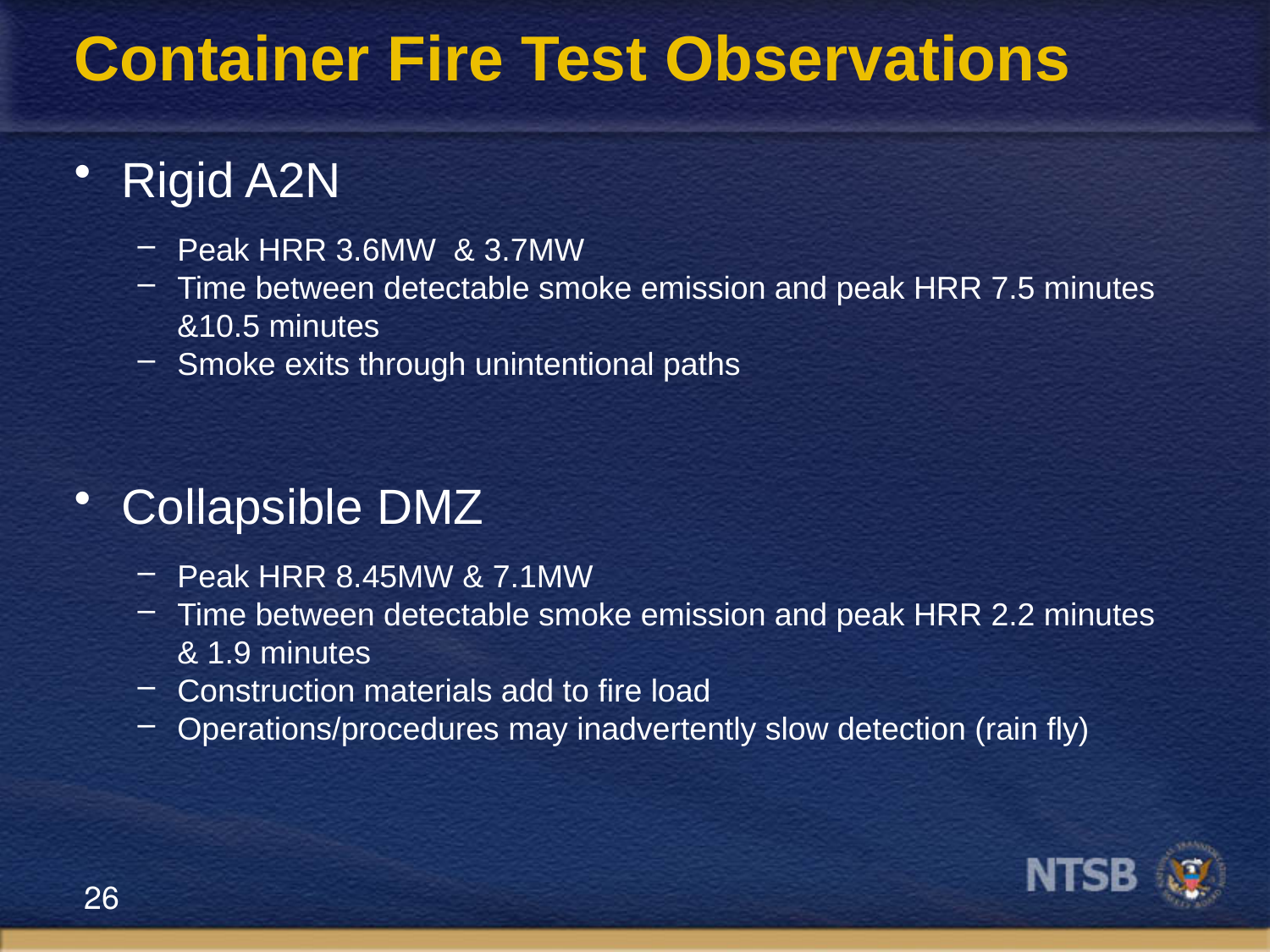

# Container Fire Test Observations
Rigid A2N
Peak HRR 3.6MW  & 3.7MW
Time between detectable smoke emission and peak HRR 7.5 minutes  &10.5 minutes
Smoke exits through unintentional paths

Collapsible DMZ
Peak HRR 8.45MW & 7.1MW
Time between detectable smoke emission and peak HRR 2.2 minutes & 1.9 minutes
Construction materials add to fire load
Operations/procedures may inadvertently slow detection (rain fly)